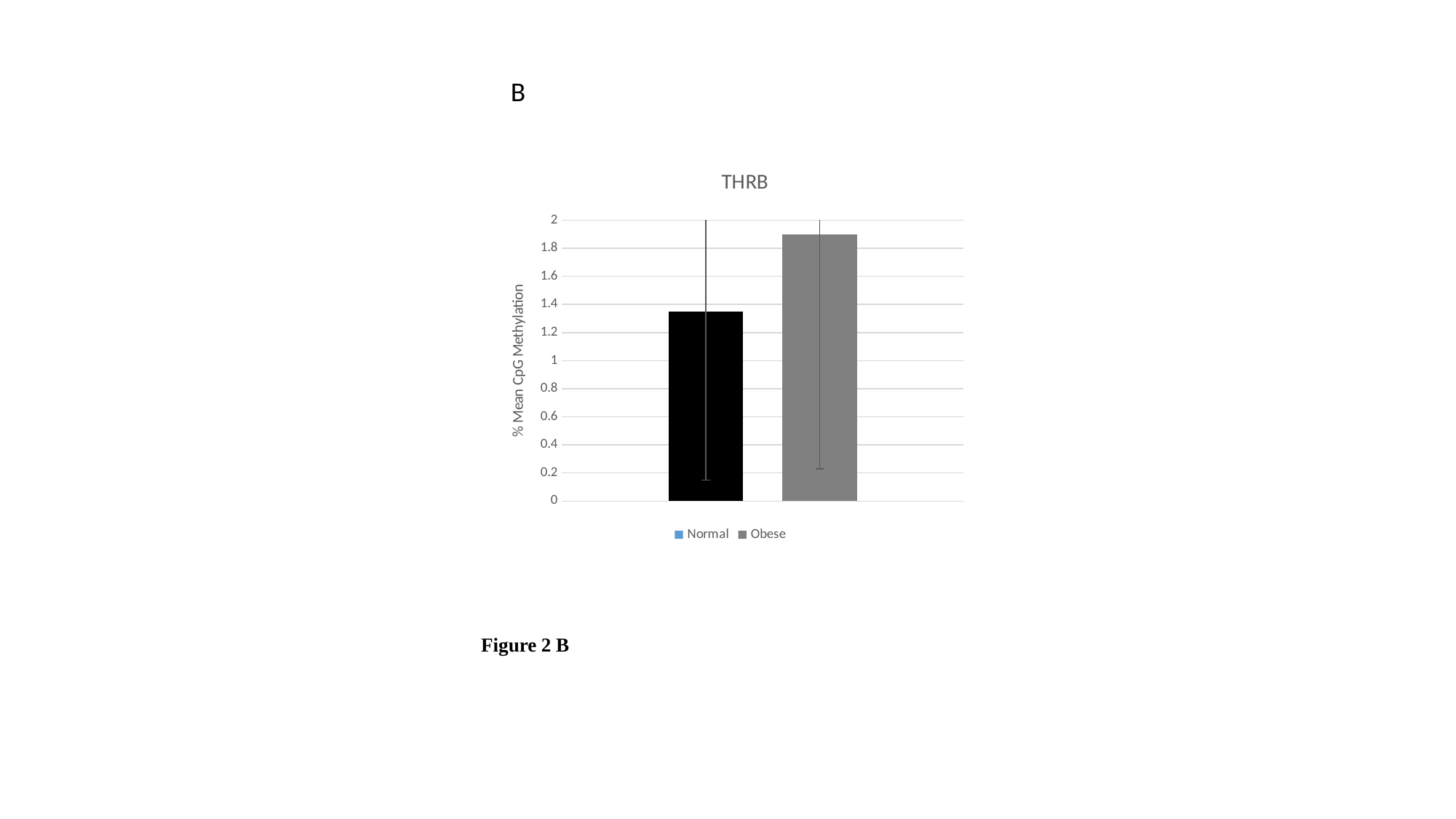

B

### Chart: THRB

| Category | Normal | Obese |
|---|---|---|
# Figure 2 B